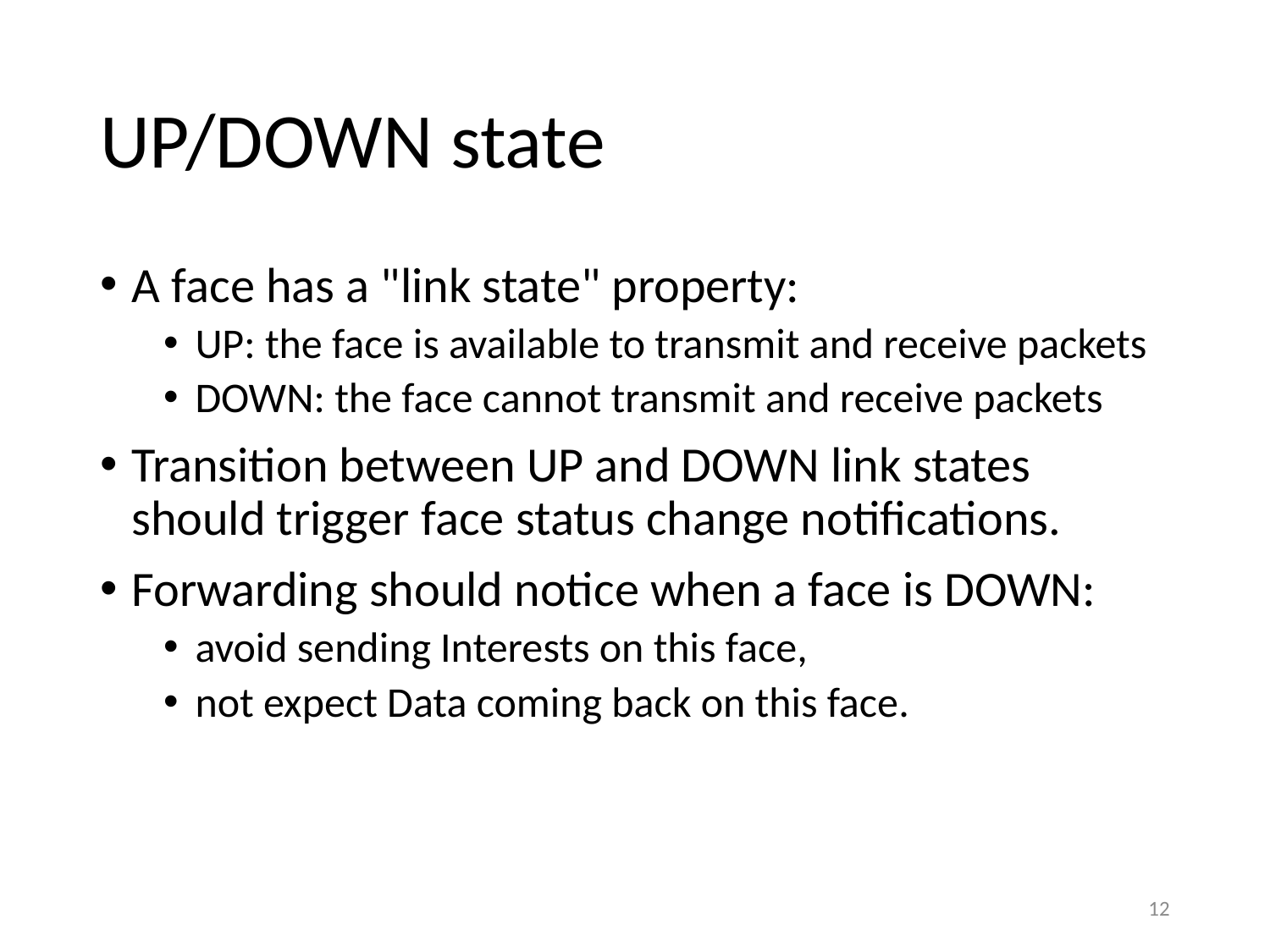

# UP/DOWN state
A face has a "link state" property:
UP: the face is available to transmit and receive packets
DOWN: the face cannot transmit and receive packets
Transition between UP and DOWN link states should trigger face status change notifications.
Forwarding should notice when a face is DOWN:
avoid sending Interests on this face,
not expect Data coming back on this face.
12